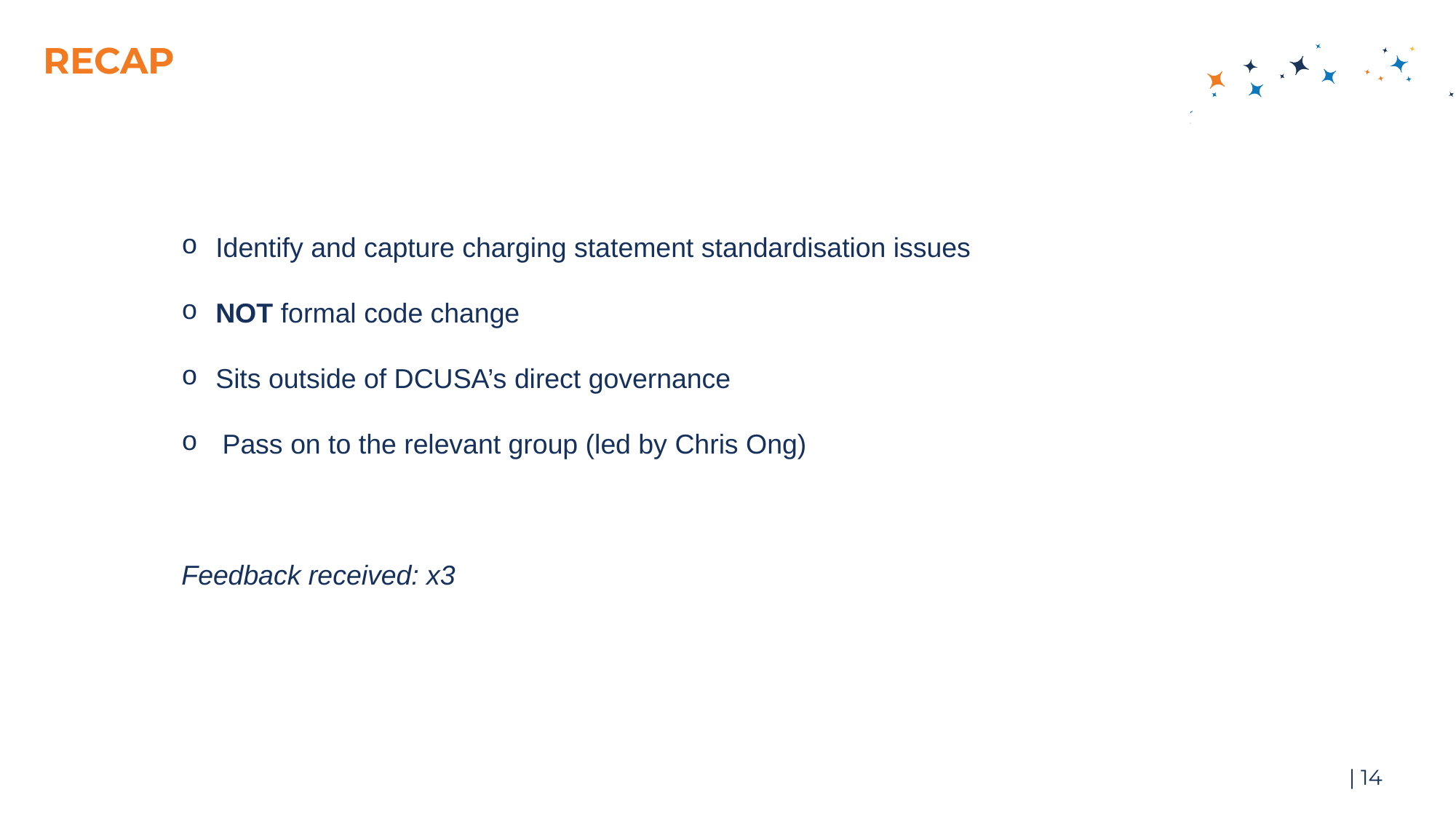

# RECAP
Identify and capture charging statement standardisation issues
NOT formal code change
Sits outside of DCUSA’s direct governance
Pass on to the relevant group (led by Chris Ong)

Feedback received: x3